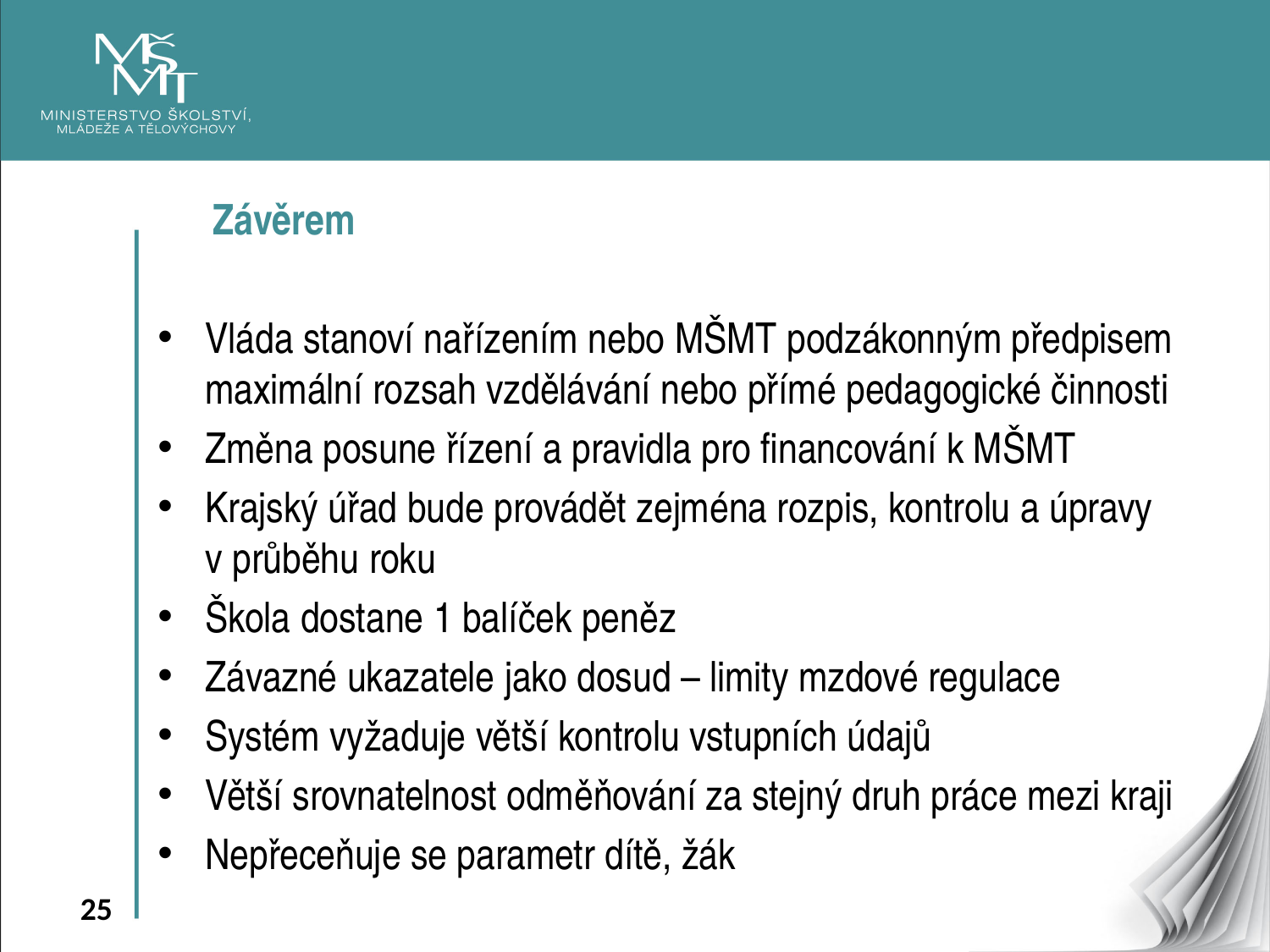

Závěrem

Vláda stanoví nařízením nebo MŠMT podzákonným předpisem maximální rozsah vzdělávání nebo přímé pedagogické činnosti
Změna posune řízení a pravidla pro financování k MŠMT
Krajský úřad bude provádět zejména rozpis, kontrolu a úpravy
v průběhu roku
Škola dostane 1 balíček peněz
Závazné ukazatele jako dosud – limity mzdové regulace
Systém vyžaduje větší kontrolu vstupních údajů
Větší srovnatelnost odměňování za stejný druh práce mezi kraji
Nepřeceňuje se parametr dítě, žák